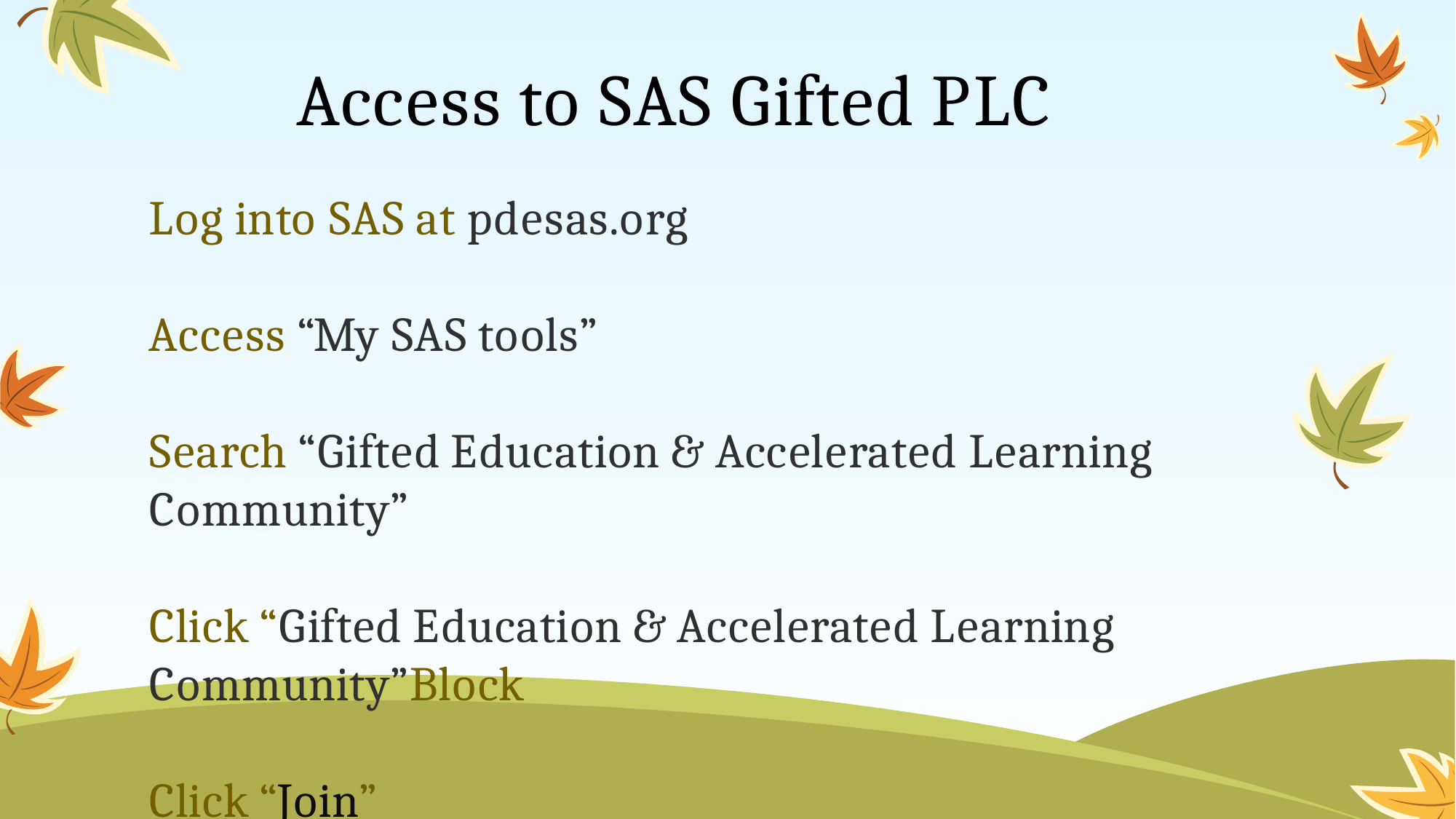

Access to SAS Gifted PLC
Log into SAS at pdesas.org

Access “My SAS tools”

Search “Gifted Education & Accelerated Learning Community”

Click “Gifted Education & Accelerated Learning Community”Block

Click “Join”